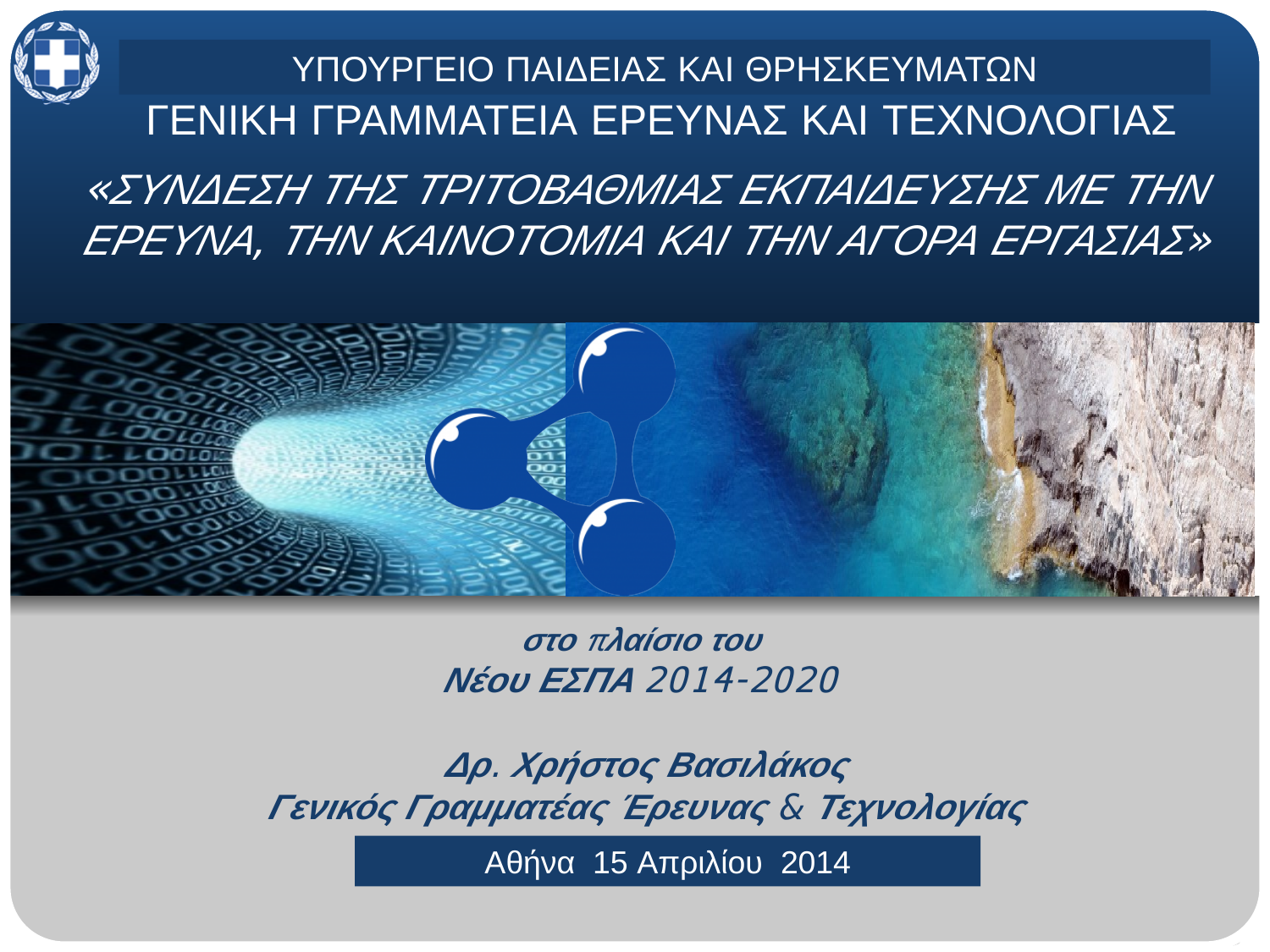

ΥΠΟΥΡΓΕΙΟ ΠΑΙΔΕΙΑΣ ΚΑΙ ΘΡΗΣΚΕΥΜΑΤΩΝ
ΓΕΝΙΚΗ ΓΡΑΜΜΑΤΕΙΑ ΕΡΕΥΝΑΣ ΚΑΙ ΤΕΧΝΟΛΟΓΙΑΣ

# «ΣΥΝΔΕΣΗ ΤΗΣ ΤΡΙΤΟΒΑΘΜΙΑΣ ΕΚΠΑΙΔΕΥΣΗΣ ΜΕ ΤΗΝ ΕΡΕΥΝΑ, ΤΗΝ ΚΑΙΝΟΤΟΜΙΑ ΚΑΙ ΤΗΝ ΑΓΟΡΑ ΕΡΓΑΣΙΑΣ» στο πλαίσιο του Νέου ΕΣΠΑ 2014-2020 Δρ. Χρήστος Βασιλάκος Γενικός Γραμματέας Έρευνας & Τεχνολογίας
Aθήνα  15 Απριλίου  2014